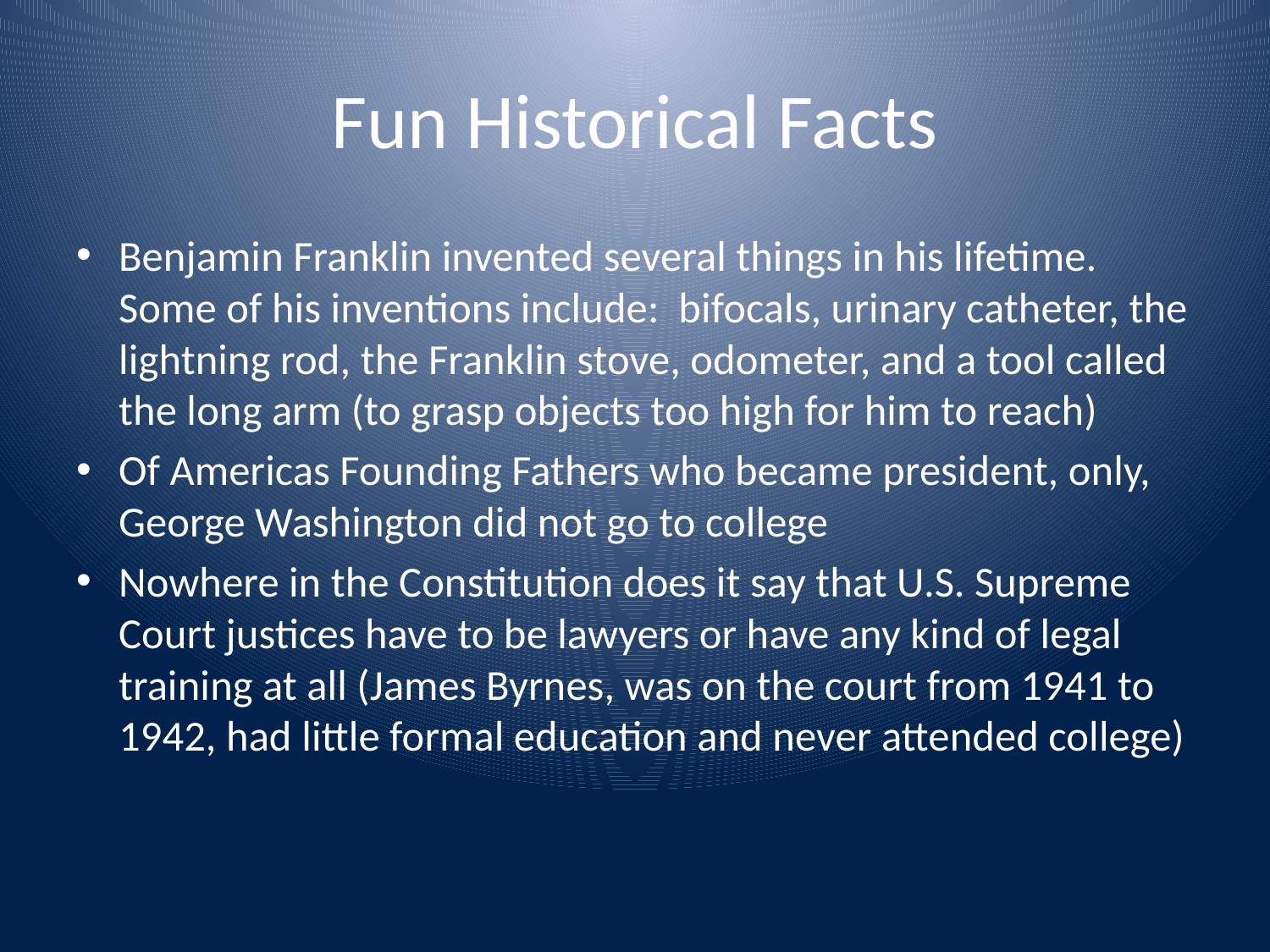

# Fun Historical Facts
Benjamin Franklin invented several things in his lifetime.  Some of his inventions include:  bifocals, urinary catheter, the lightning rod, the Franklin stove, odometer, and a tool called the long arm (to grasp objects too high for him to reach)
Of Americas Founding Fathers who became president, only, George Washington did not go to college
Nowhere in the Constitution does it say that U.S. Supreme Court justices have to be lawyers or have any kind of legal training at all (James Byrnes, was on the court from 1941 to 1942, had little formal education and never attended college)